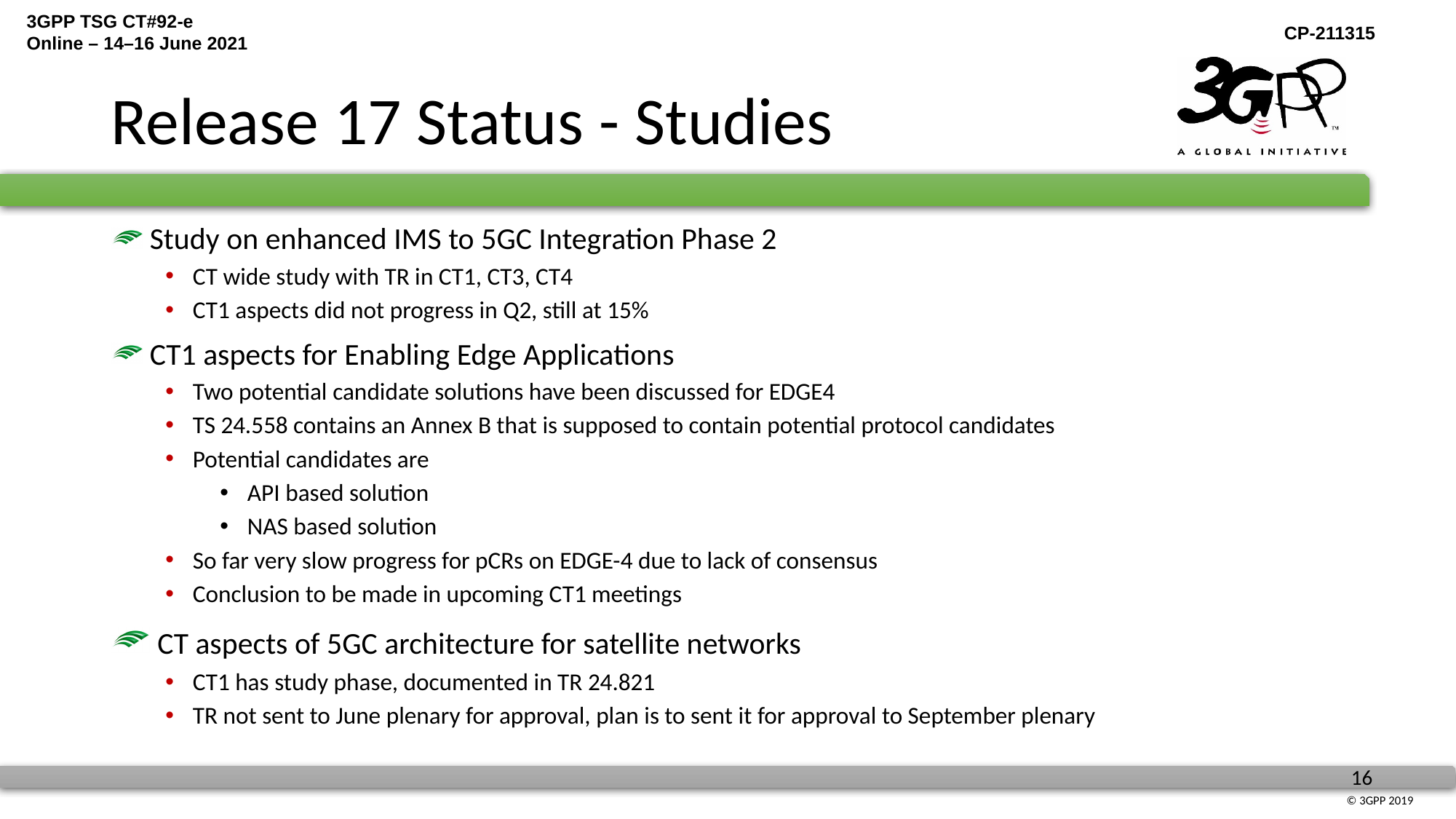

# Release 17 Status - Studies
 Study on enhanced IMS to 5GC Integration Phase 2
CT wide study with TR in CT1, CT3, CT4
CT1 aspects did not progress in Q2, still at 15%
 CT1 aspects for Enabling Edge Applications
Two potential candidate solutions have been discussed for EDGE4
TS 24.558 contains an Annex B that is supposed to contain potential protocol candidates
Potential candidates are
API based solution
NAS based solution
So far very slow progress for pCRs on EDGE-4 due to lack of consensus
Conclusion to be made in upcoming CT1 meetings
 CT aspects of 5GC architecture for satellite networks
CT1 has study phase, documented in TR 24.821
TR not sent to June plenary for approval, plan is to sent it for approval to September plenary